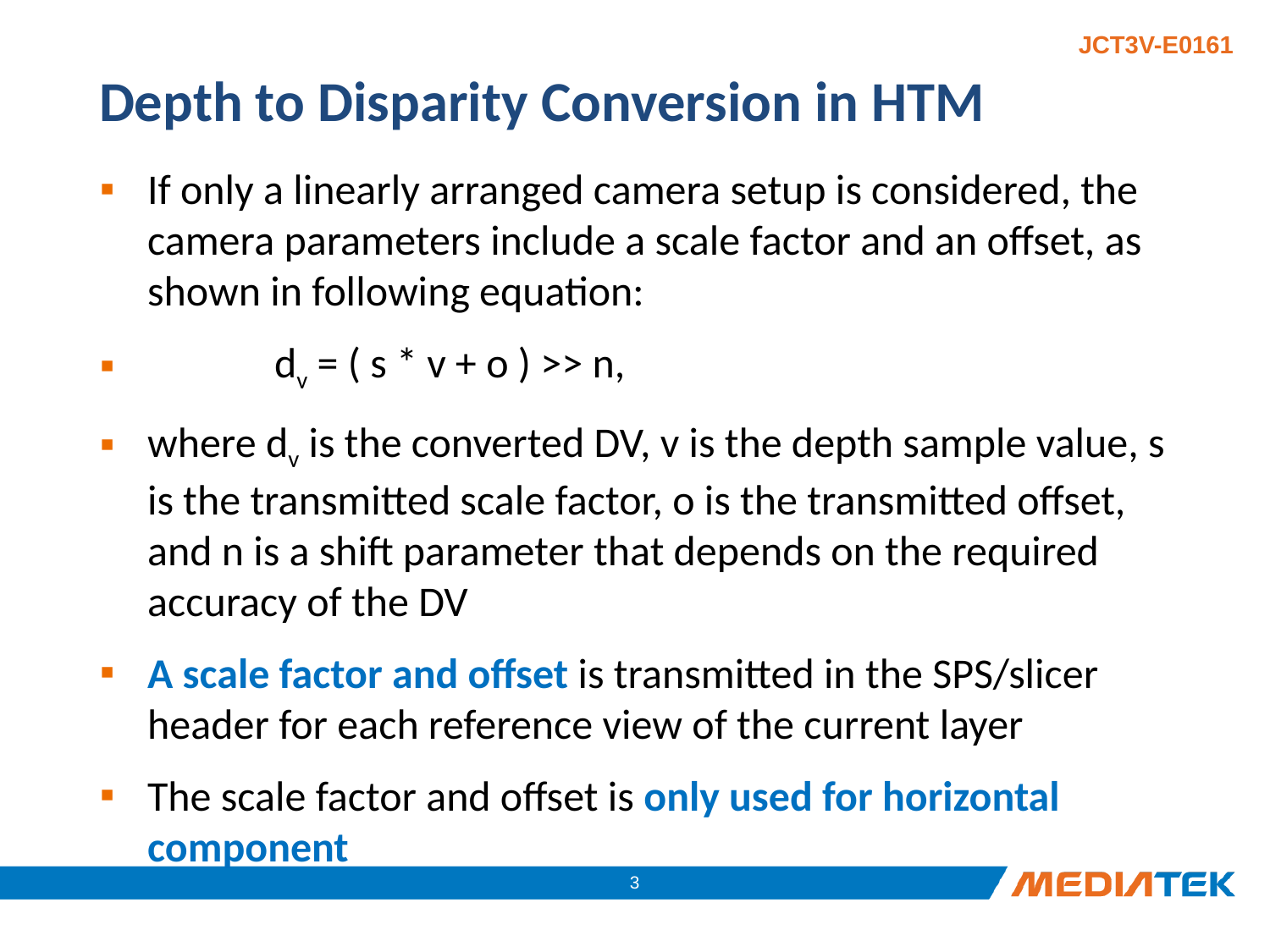

# Depth to Disparity Conversion in HTM
If only a linearly arranged camera setup is considered, the camera parameters include a scale factor and an offset, as shown in following equation:
	dv = ( s * v + o ) >> n,
where dv is the converted DV, v is the depth sample value, s is the transmitted scale factor, o is the transmitted offset, and n is a shift parameter that depends on the required accuracy of the DV
A scale factor and offset is transmitted in the SPS/slicer header for each reference view of the current layer
The scale factor and offset is only used for horizontal component

3